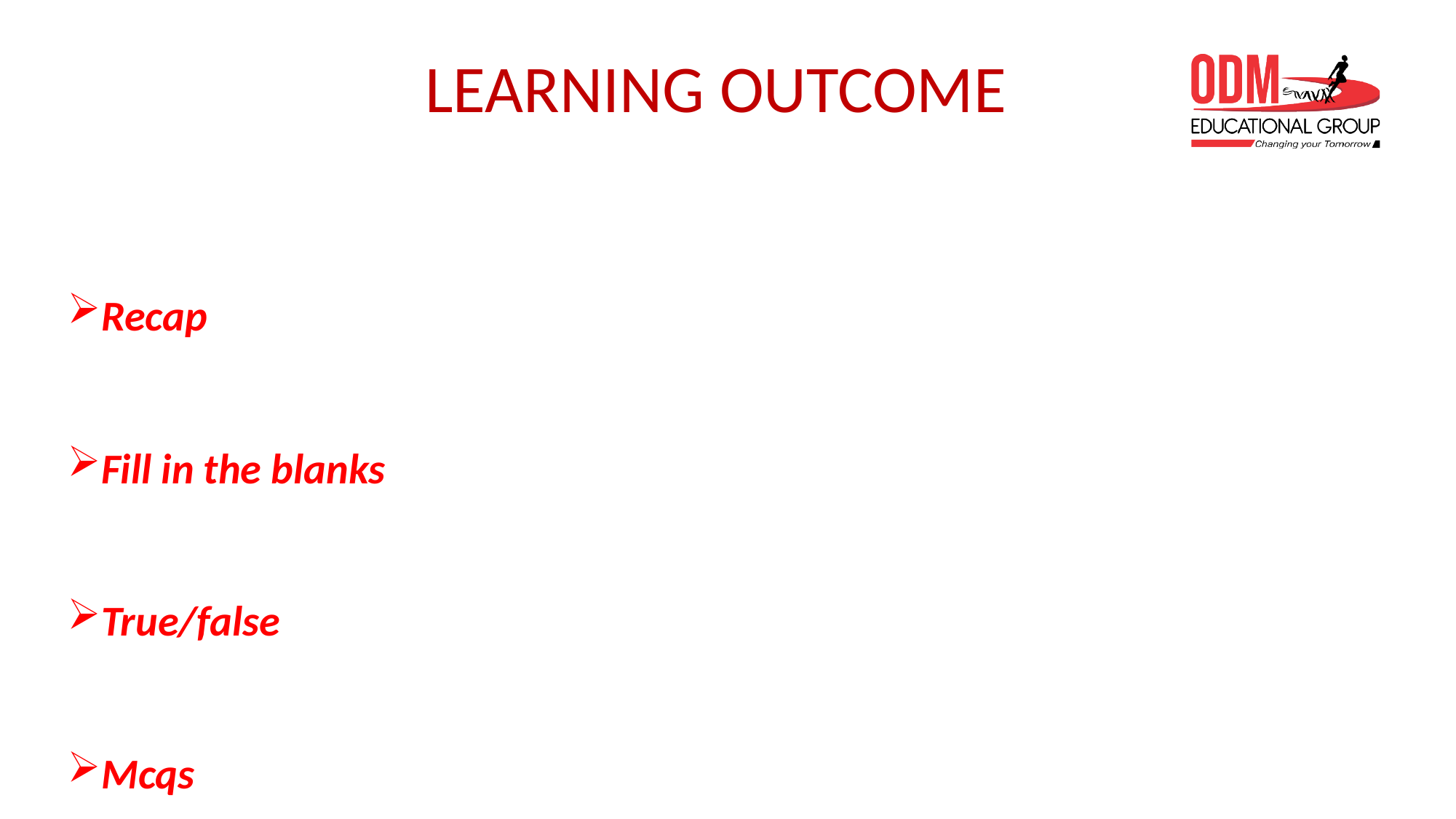

# LEARNING OUTCOME

Recap
Fill in the blanks
True/false
Mcqs